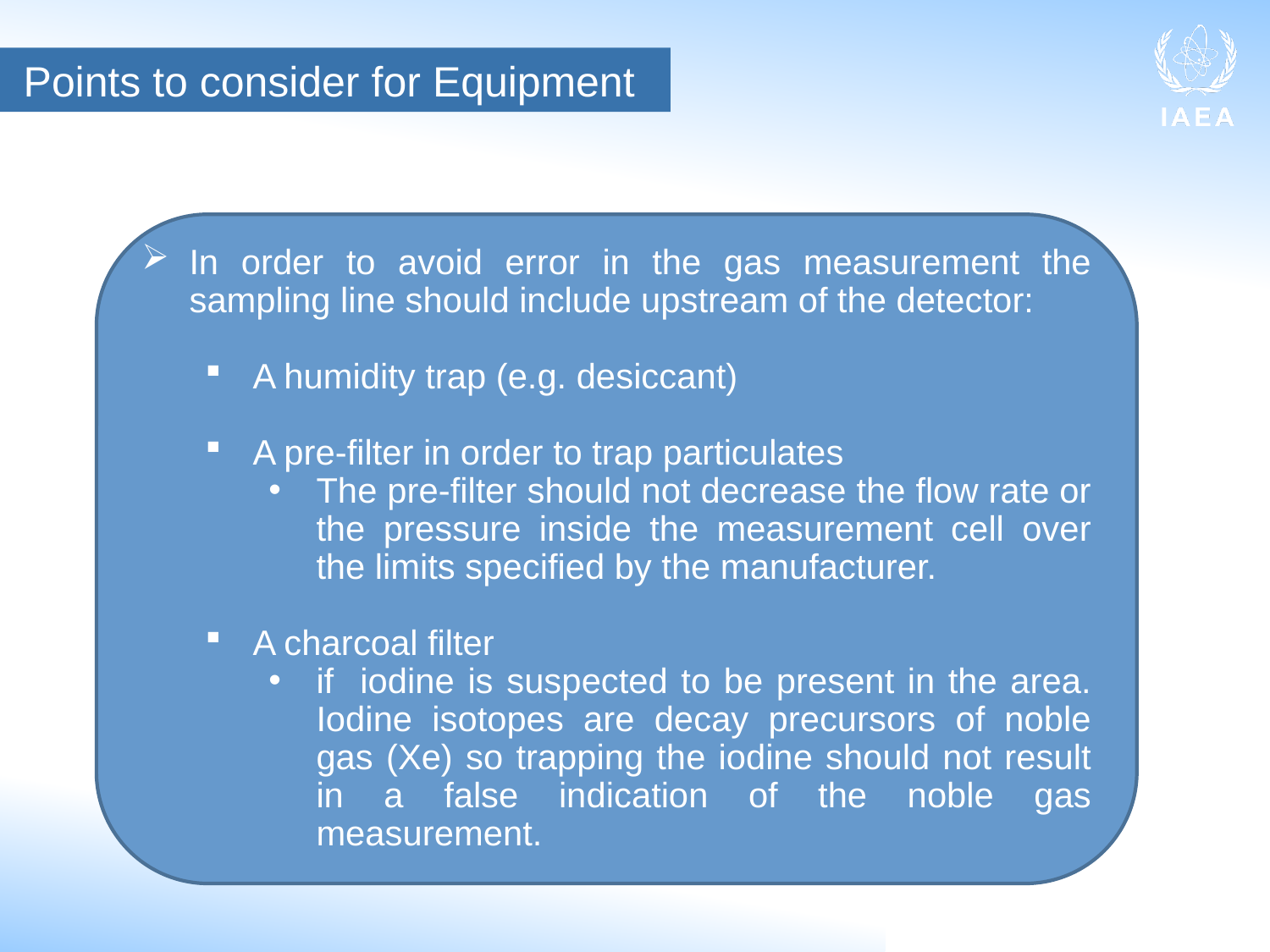

Points to consider for Equipment
In order to avoid error in the gas measurement the sampling line should include upstream of the detector:

A humidity trap (e.g. desiccant)

A pre-filter in order to trap particulates
The pre-filter should not decrease the flow rate or the pressure inside the measurement cell over the limits specified by the manufacturer.

A charcoal filter
if  iodine is suspected to be present in the area. Iodine isotopes are decay precursors of noble gas (Xe) so trapping the iodine should not result in a false indication of the noble gas measurement.